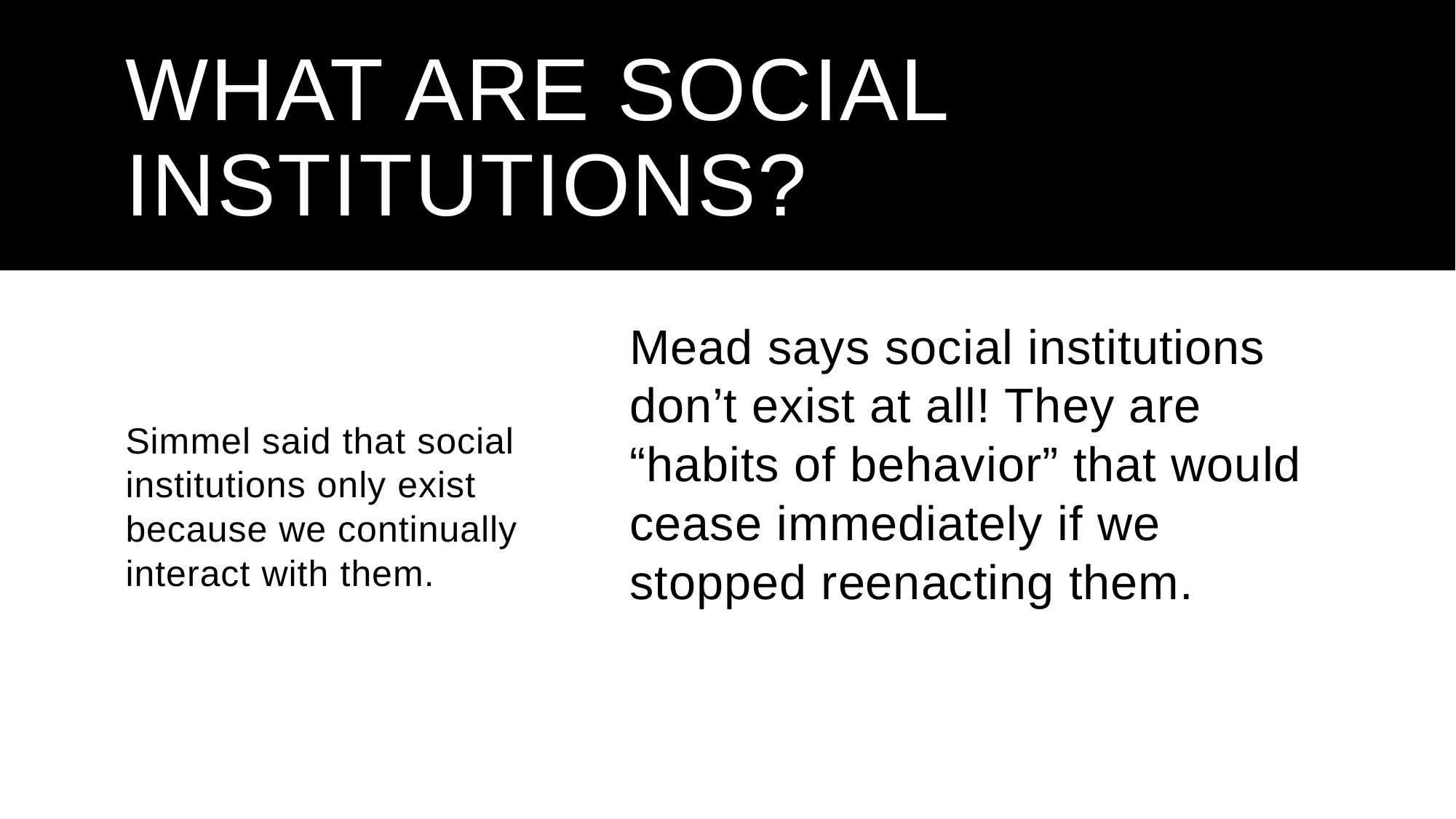

# What are social institutions?
Simmel said that social institutions only exist because we continually interact with them.
Mead says social institutions don’t exist at all! They are “habits of behavior” that would cease immediately if we stopped reenacting them.